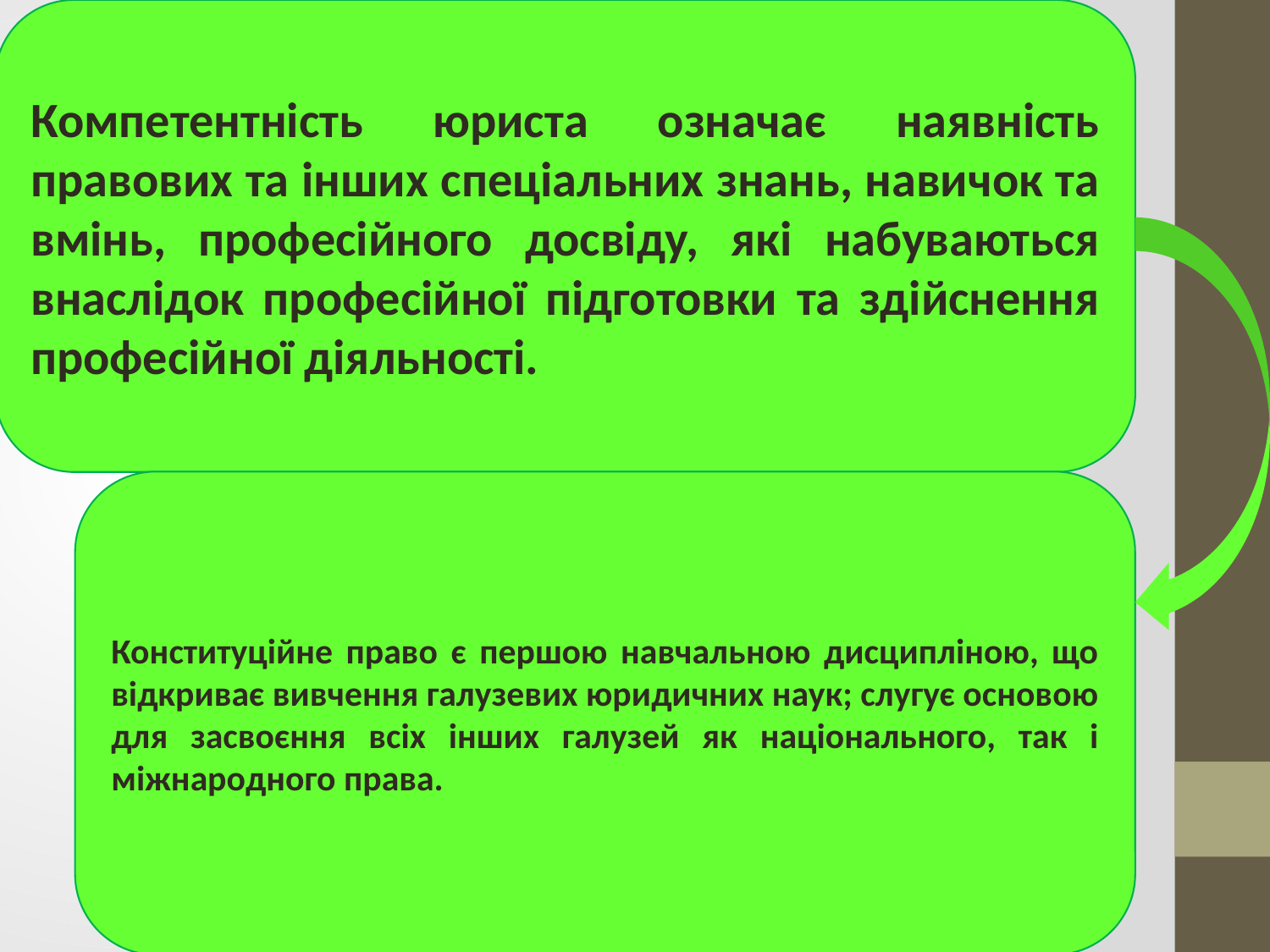

Компетентність юриста означає наявність правових та інших спеціальних знань, навичок та вмінь, професійного досвіду, які набуваються внаслідок професійної підготовки та здійснення професійної діяльності.

Конституційне право є першою навчальною дисципліною, що відкриває вивчення галузевих юридичних наук; слугує основою для засвоєння всіх інших галузей як національного, так і міжнародного права.